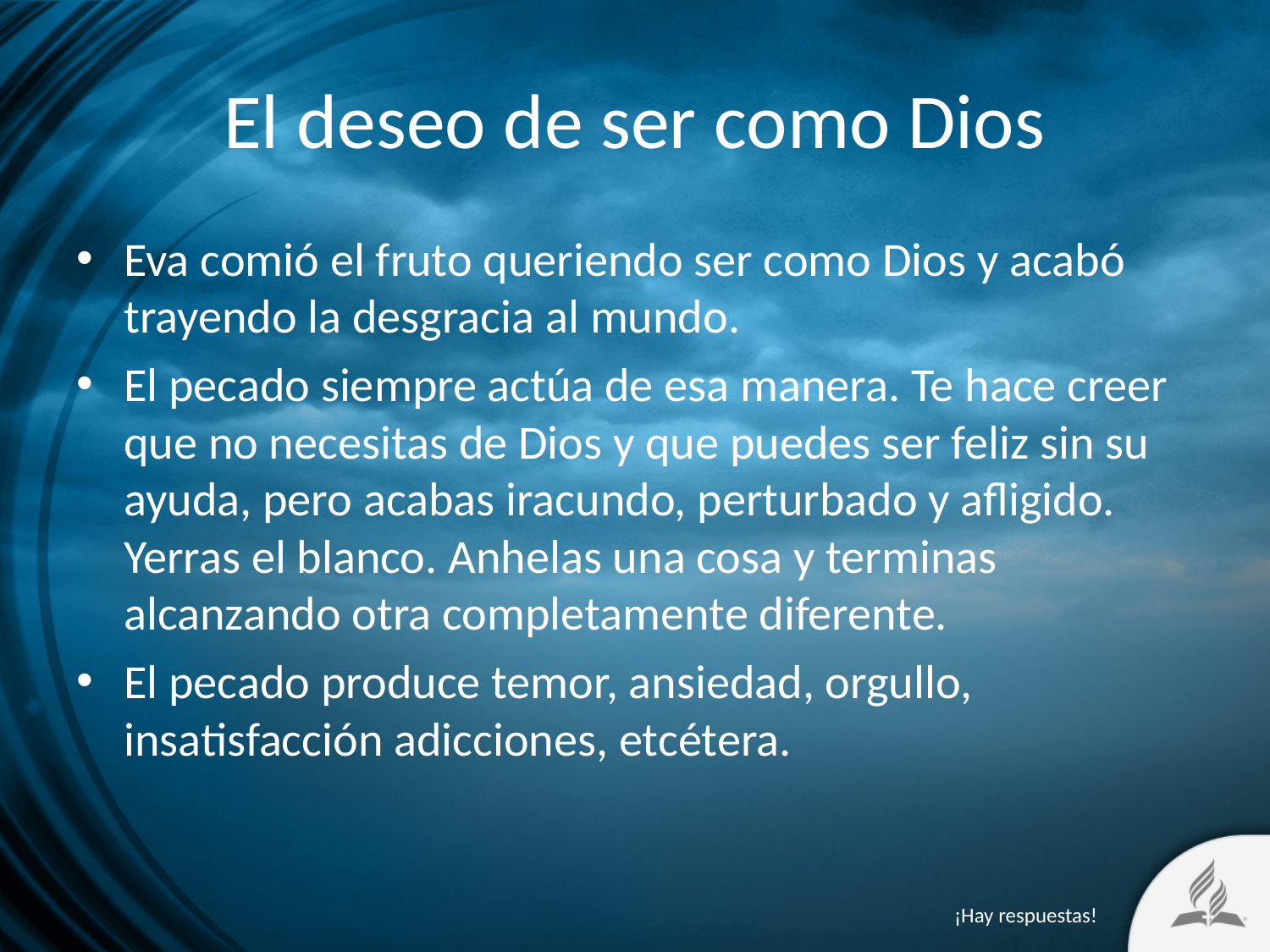

# El deseo de ser como Dios
Eva comió el fruto queriendo ser como Dios y acabó trayendo la desgracia al mundo.
El pecado siempre actúa de esa manera. Te hace creer que no necesitas de Dios y que puedes ser feliz sin su ayuda, pero acabas iracundo, perturbado y afligido. Yerras el blanco. Anhelas una cosa y terminas alcanzando otra completamente diferente.
El pecado produce temor, ansiedad, orgullo, insatisfacción adicciones, etcétera.
¡Hay respuestas!